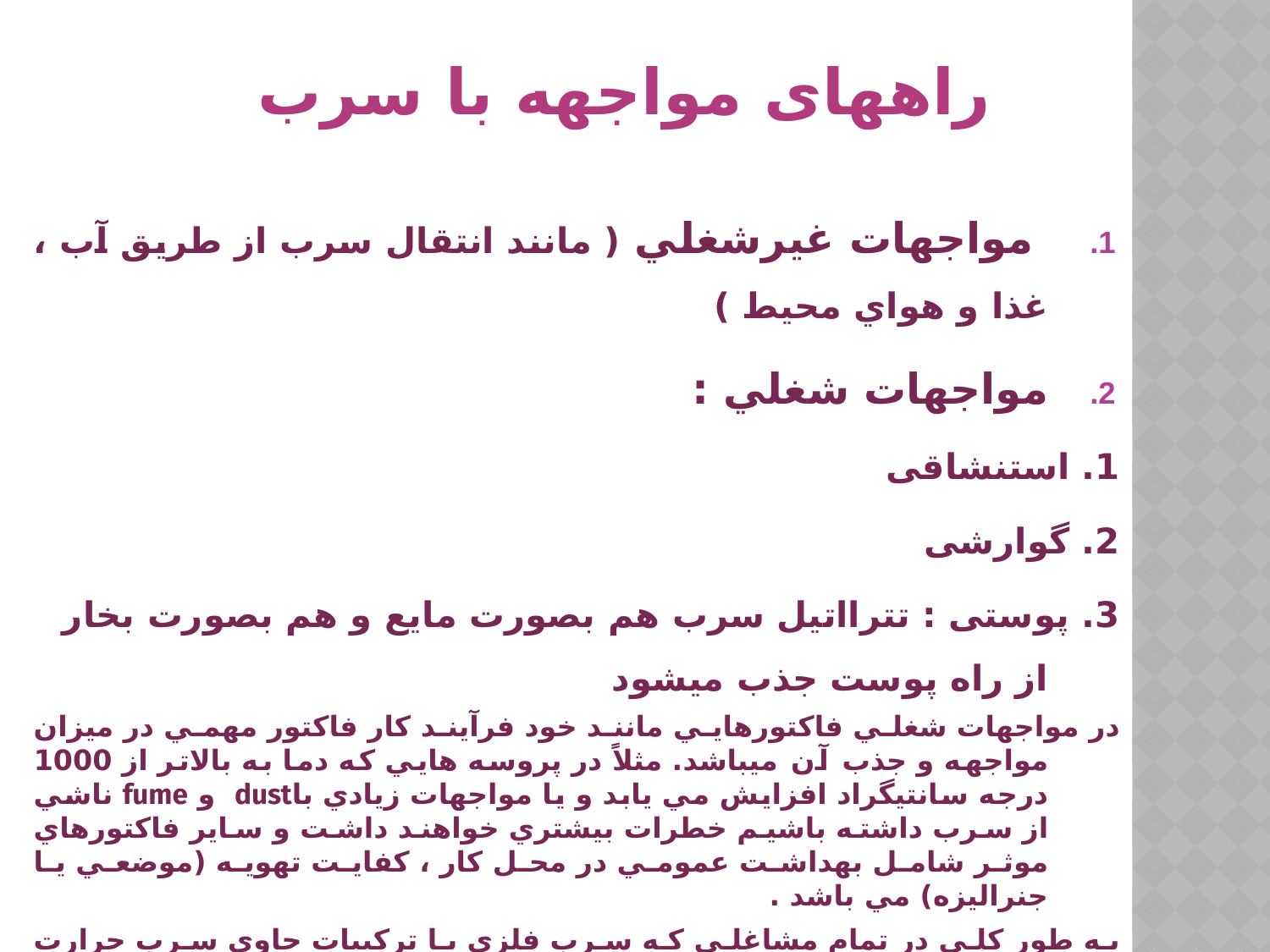

# راههای مواجهه با سرب
 مواجهات غيرشغلي ( مانند انتقال سرب از طريق آب ، غذا و هواي محيط )
مواجهات شغلي :
1. استنشاقی
2. گوارشی
3. پوستی : تترااتیل سرب هم بصورت مایع و هم بصورت بخار از راه پوست جذب میشود
در مواجهات شغلي فاكتورهايي مانند خود فرآيند كار فاكتور مهمي در ميزان مواجهه و جذب آن میباشد. مثلاً در پروسه هايي كه دما به بالاتر از 1000 درجه سانتيگراد افزايش مي يابد و يا مواجهات زيادي باdust  و fume ناشي از سرب داشته باشيم خطرات بيشتري خواهند داشت و ساير فاكتورهاي موثر شامل بهداشت عمومي در محل كار ، كفايت تهويه (موضعي يا جنراليزه) مي باشد .
به طور كلي در تمام مشاغلي كه سرب فلزي يا تركيبات حاوي سرب حرارت داده و ذوب مي شوند جزء مشاغل پرخطر محسوب مي گردند كه از اين موارد مي توان به جوشكاري يا برش حرارتي فلزات پوشيده با رنگ هاي سربي اشاره نمود كه دما به 1000 الي 3000 درجه سانتيگراد مي رسد و يا جوشكاري يا برشكاري فلزات داراي آلياژ سرب اشاره نمود .